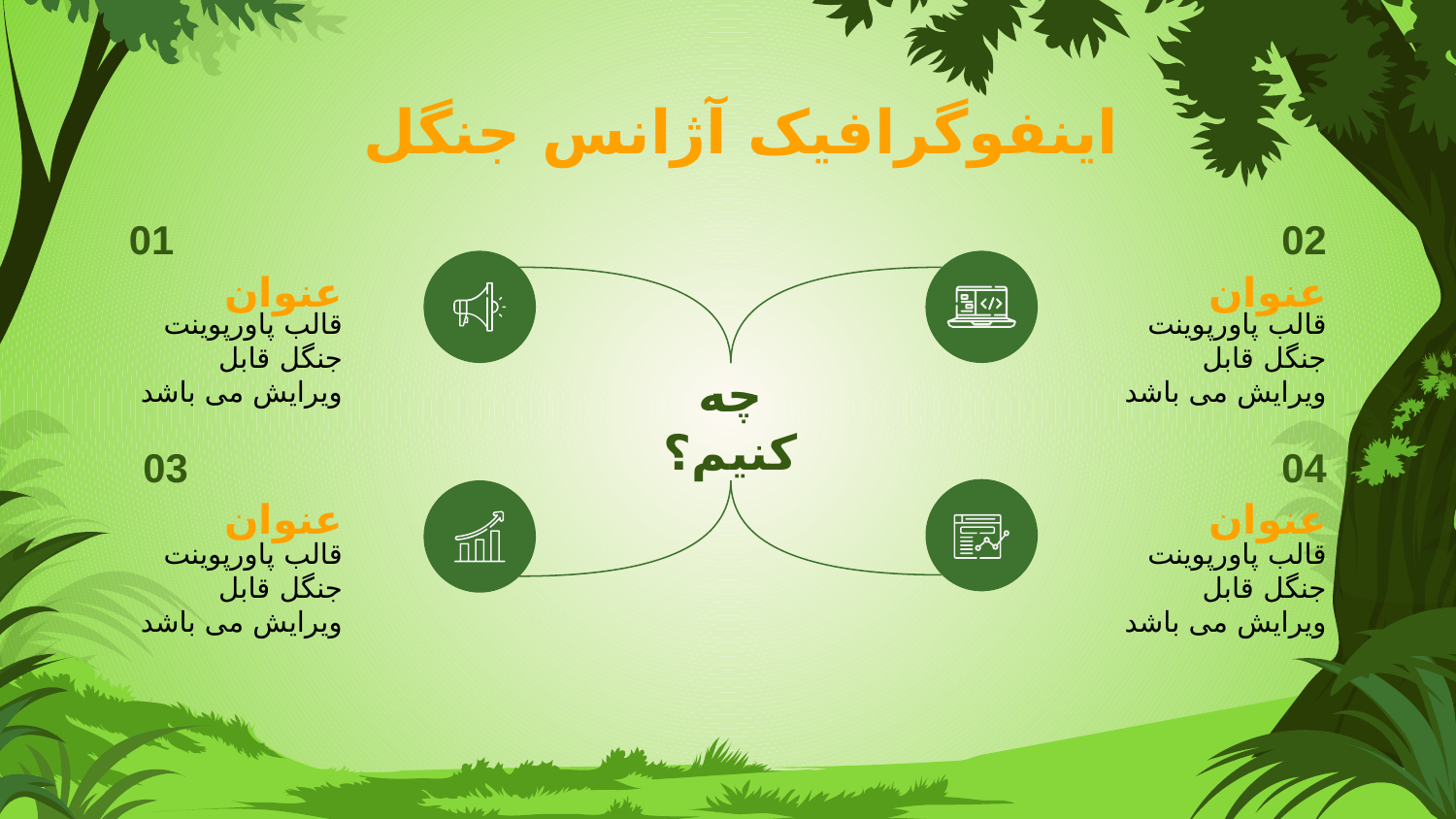

# اینفوگرافیک آژانس جنگل
01
عنوان
قالب پاورپوینت جنگل قابل ویرایش می باشد
02
عنوان
قالب پاورپوینت جنگل قابل ویرایش می باشد

چه کنیم؟
03
04
عنوان
قالب پاورپوینت جنگل قابل ویرایش می باشد

عنوان

قالب پاورپوینت جنگل قابل ویرایش می باشد